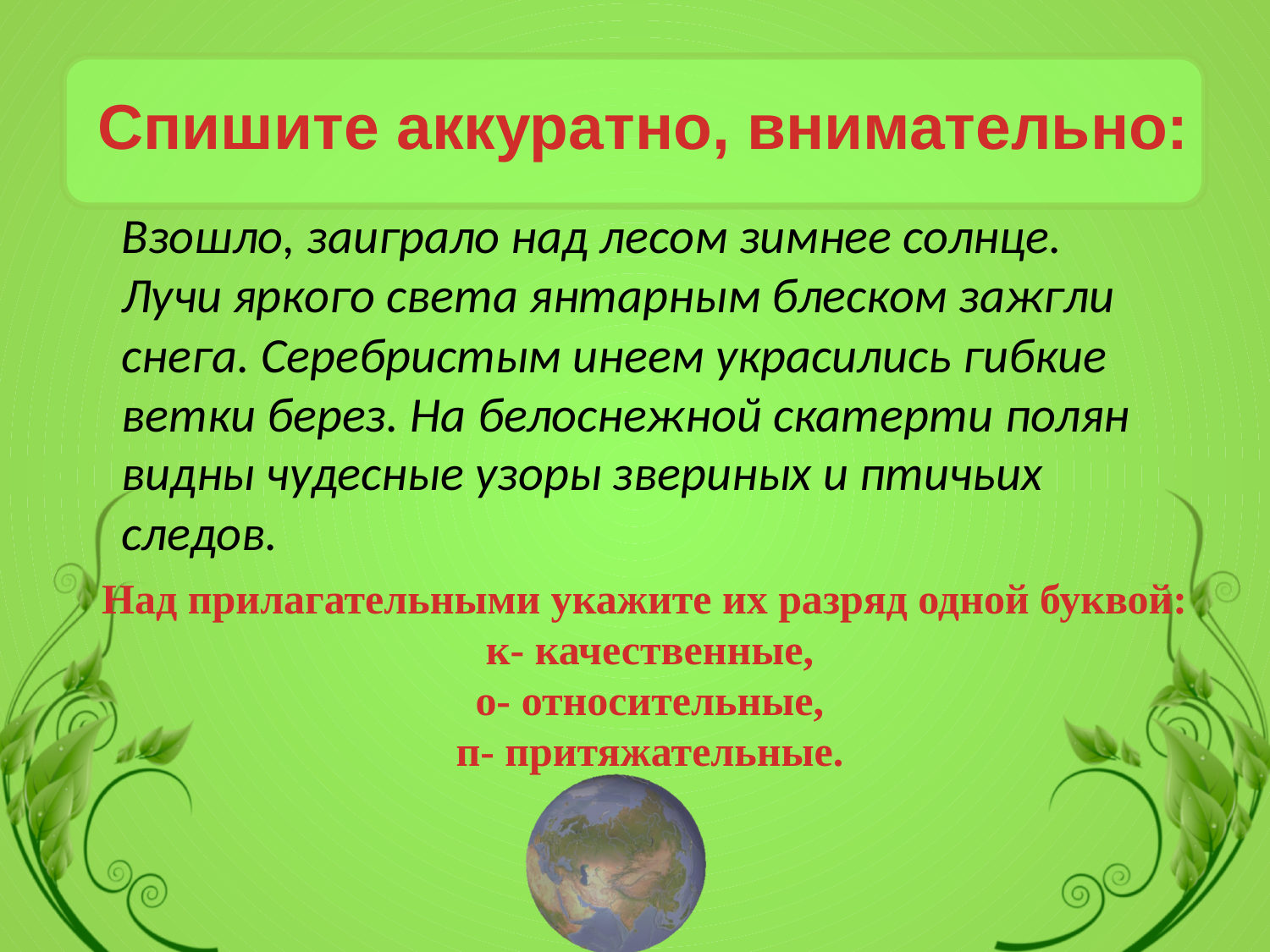

Спишите аккуратно, внимательно:
Взошло, заиграло над лесом зимнее солнце. Лучи яркого света янтарным блеском зажгли снега. Серебристым инеем украсились гибкие ветки берез. На белоснежной скатерти полян видны чудесные узоры звериных и птичьих следов.

Над прилагательными укажите их разряд одной буквой:
к- качественные,
 о- относительные,
п- притяжательные.